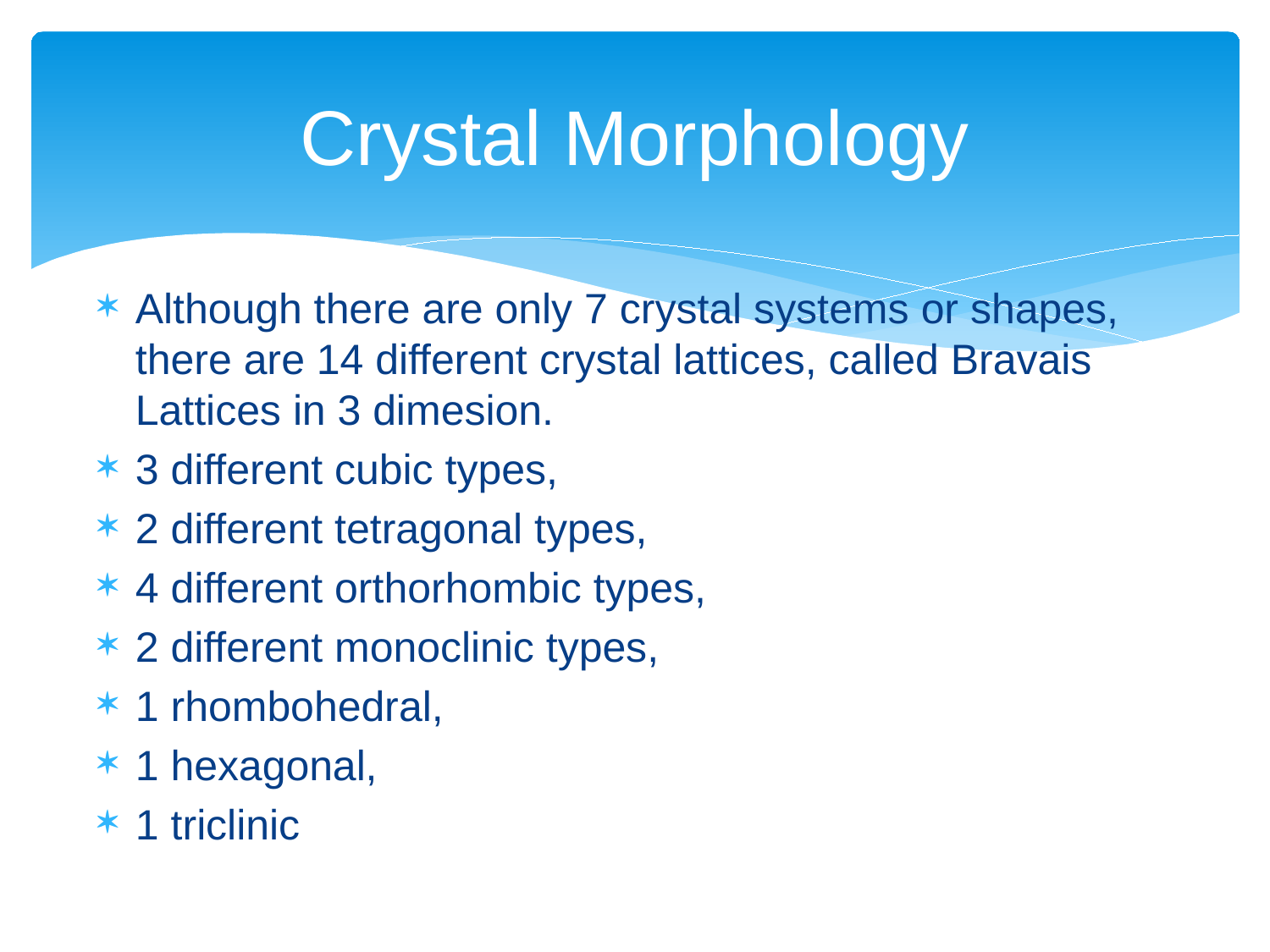

# Crystal Morphology
Although there are only 7 crystal systems or shapes, there are 14 different crystal lattices, called Bravais Lattices in 3 dimesion.
3 different cubic types,
2 different tetragonal types,
4 different orthorhombic types,
2 different monoclinic types,
1 rhombohedral,
1 hexagonal,
1 triclinic